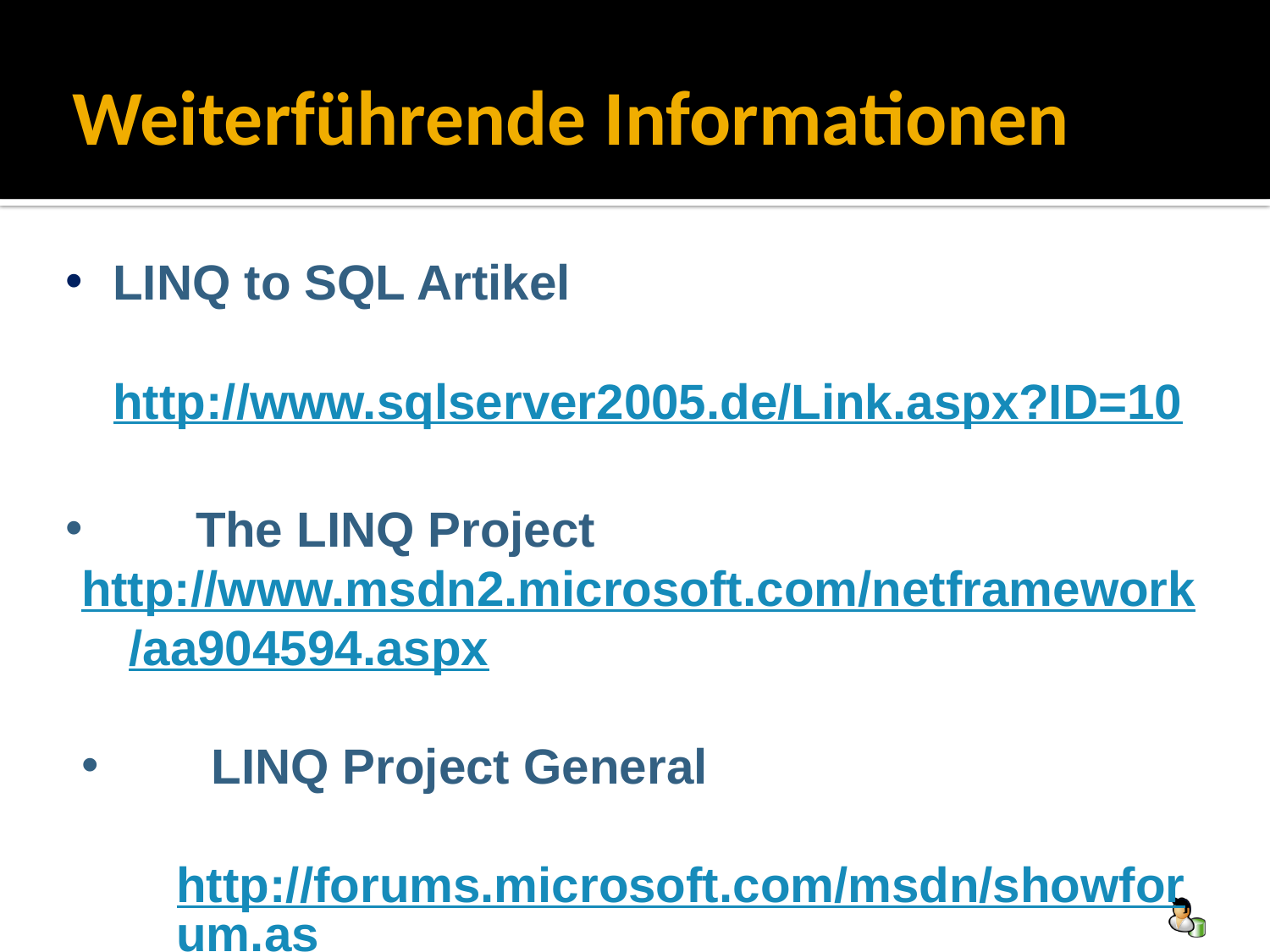

# Weiterführende Informationen

LINQ to SQL Artikel
  http://www.sqlserver2005.de/Link.aspx?ID=10

      The LINQ Project
http://www.msdn2.microsoft.com/netframework/aa904594.aspx

      LINQ Project General
	http://forums.microsoft.com/msdn/showforum.as	px?forumid=123